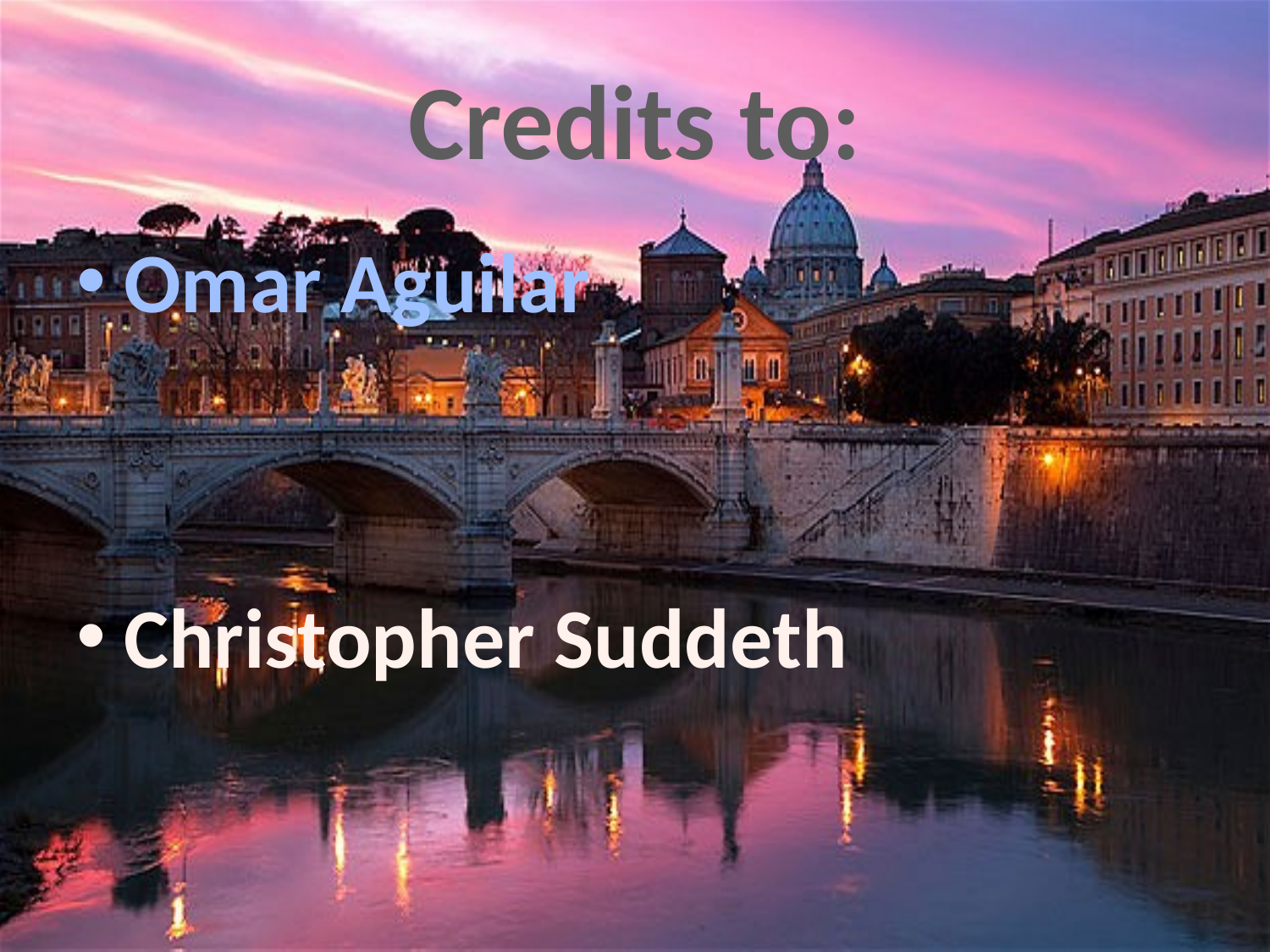

# Credits to:
Omar Aguilar

Christopher Suddeth